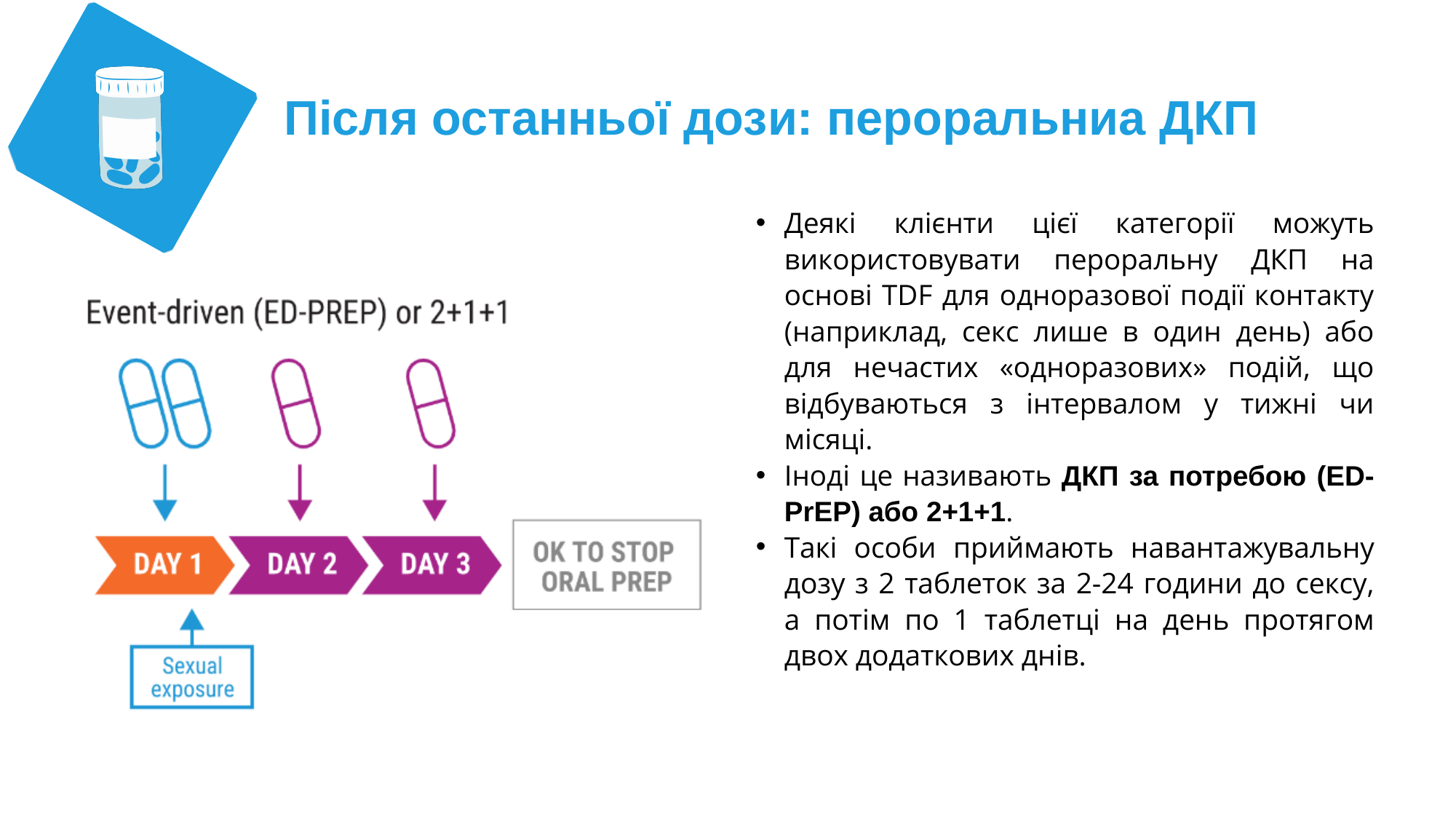

Після останньої дози: пероральниа ДКП
Деякі клієнти цієї категорії можуть використовувати пероральну ДКП на основі TDF для одноразової події контакту (наприклад, секс лише в один день) або для нечастих «одноразових» подій, що відбуваються з інтервалом у тижні чи місяці.
Іноді це називають ДКП за потребою (ED-PrEP) або 2+1+1.
Такі особи приймають навантажувальну дозу з 2 таблеток за 2-24 години до сексу, а потім по 1 таблетці на день протягом двох додаткових днів.